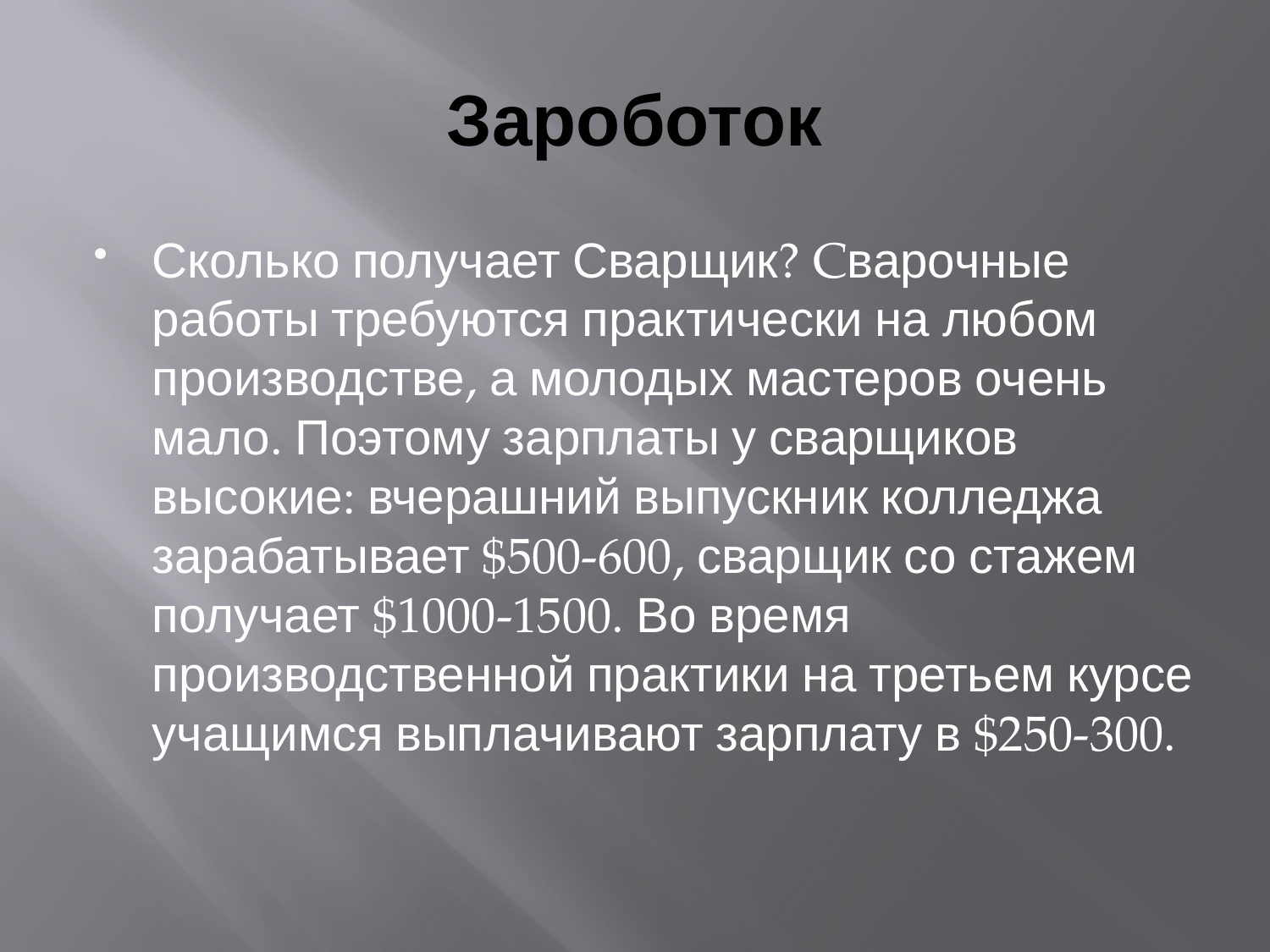

# Зароботок
Сколько получает Сварщик? Cварочные работы требуются практически на любом производстве, а молодых мастеров очень мало. Поэтому зарплаты у сварщиков высокие: вчерашний выпускник колледжа зарабатывает $500-600, сварщик со стажем получает $1000-1500. Во время производственной практики на третьем курсе учащимся выплачивают зарплату в $250-300.